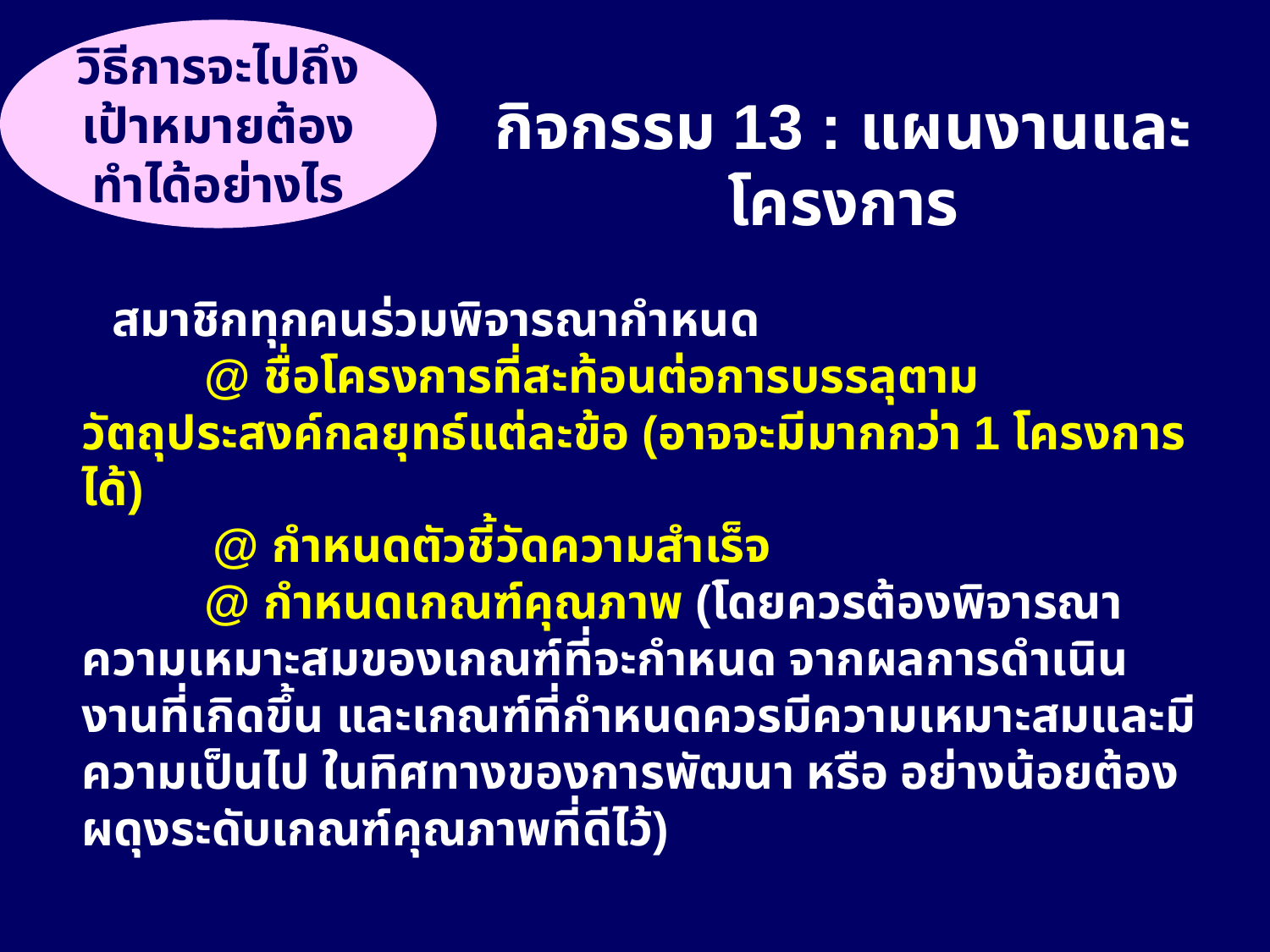

วิธีการจะไปถึงเป้าหมายต้องทำได้อย่างไร
กิจกรรม 13 : แผนงานและโครงการ

   สมาชิกทุกคนร่วมพิจารณากำหนด
          @ ชื่อโครงการที่สะท้อนต่อการบรรลุตามวัตถุประสงค์กลยุทธ์แต่ละข้อ (อาจจะมีมากกว่า 1 โครงการได้)
          @ กำหนดตัวชี้วัดความสำเร็จ
          @ กำหนดเกณฑ์คุณภาพ (โดยควรต้องพิจารณาความเหมาะสมของเกณฑ์ที่จะกำหนด จากผลการดำเนินงานที่เกิดขึ้น และเกณฑ์ที่กำหนดควรมีความเหมาะสมและมีความเป็นไป ในทิศทางของการพัฒนา หรือ อย่างน้อยต้องผดุงระดับเกณฑ์คุณภาพที่ดีไว้)